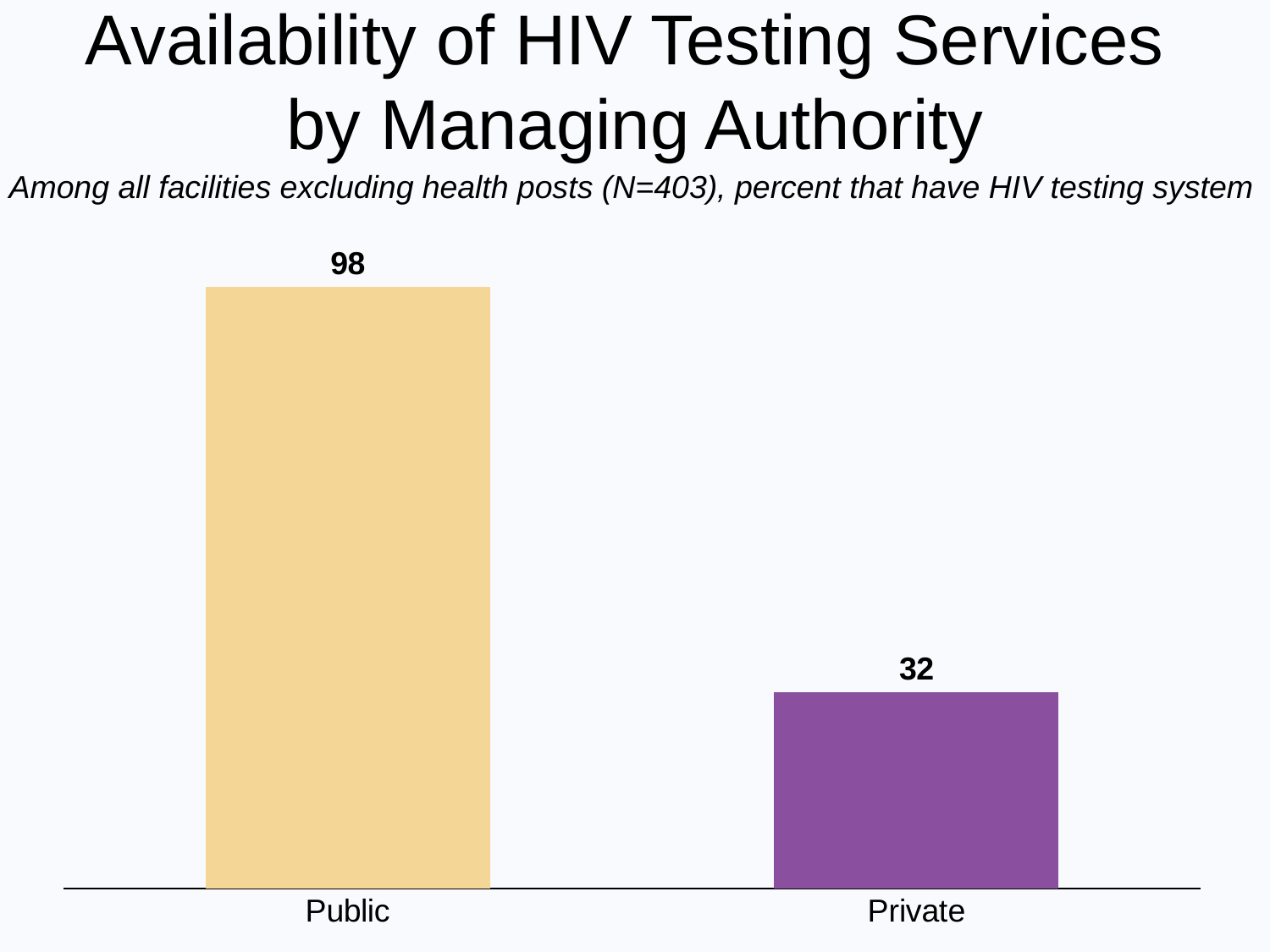

Availability of HIV Testing Services
by Managing Authority
Among all facilities excluding health posts (N=403), percent that have HIV testing system

### Chart

| Category |  |
|---|---|
| Public | 98.0 |
| Private | 32.0 |